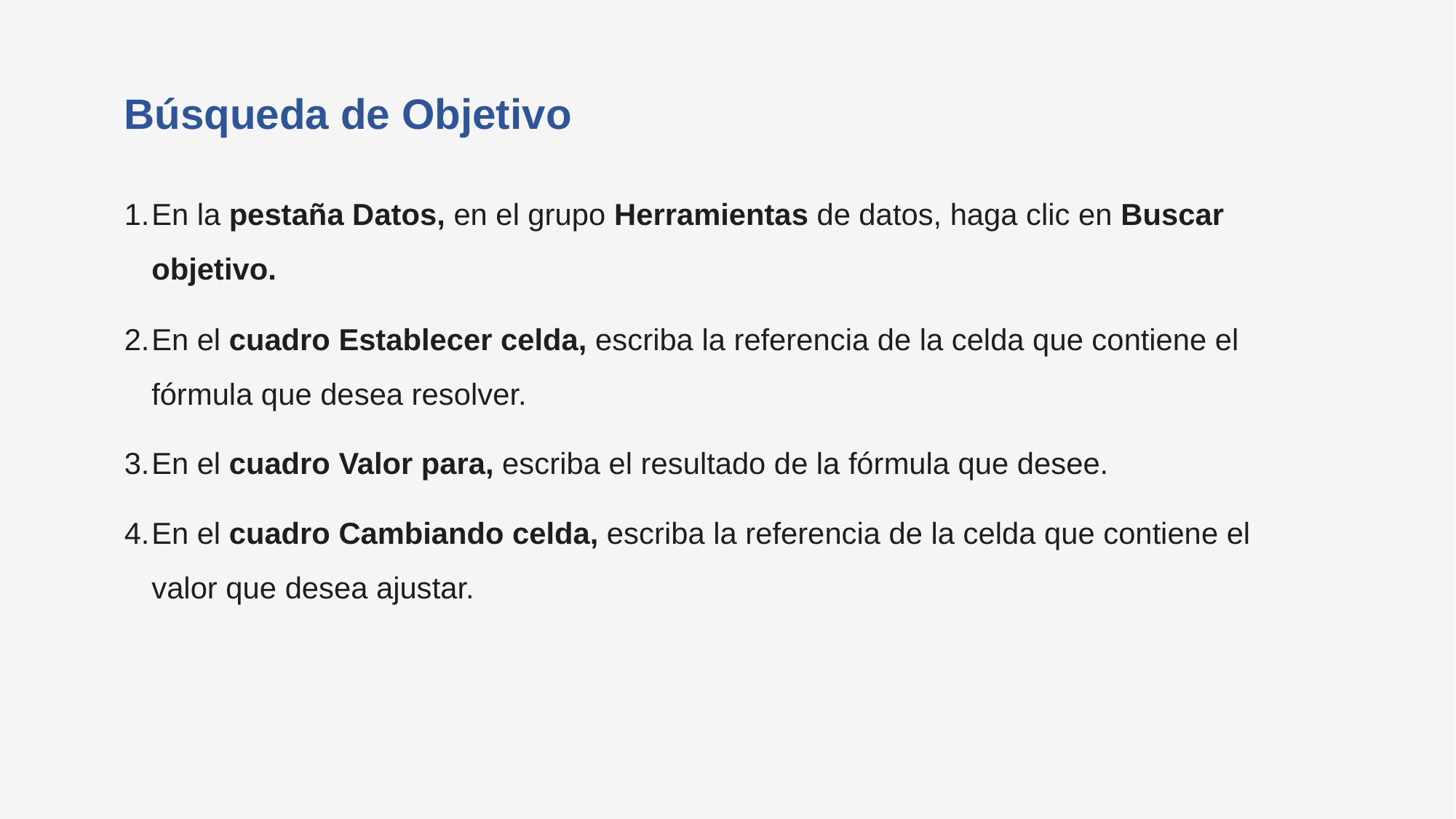

# Búsqueda de Objetivo
En la pestaña Datos, en el grupo Herramientas de datos, haga clic en Buscar objetivo.
En el cuadro Establecer celda, escriba la referencia de la celda que contiene el fórmula que desea resolver.
En el cuadro Valor para, escriba el resultado de la fórmula que desee.
En el cuadro Cambiando celda, escriba la referencia de la celda que contiene el valor que desea ajustar.